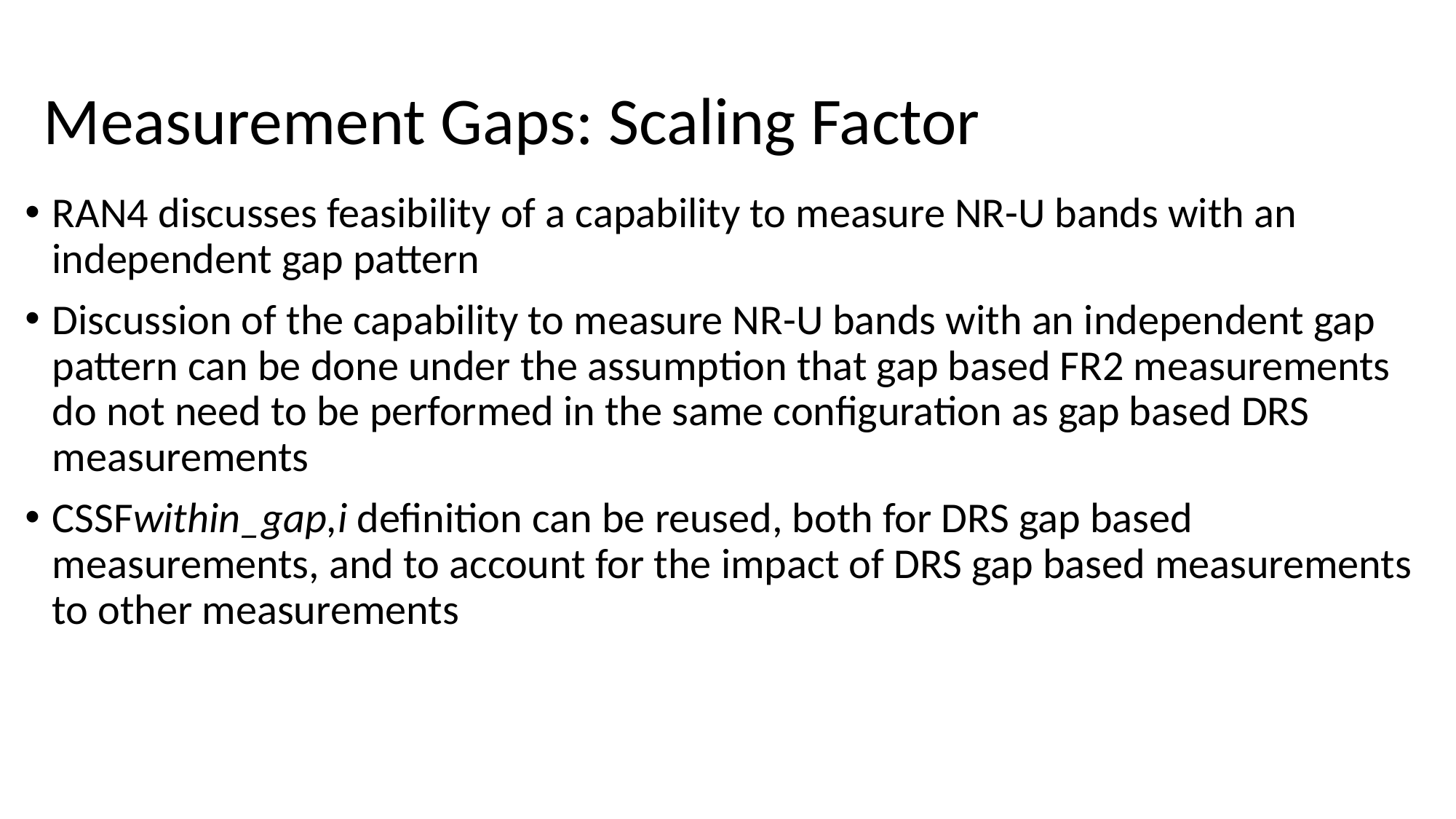

# Measurement Gaps: Scaling Factor
RAN4 discusses feasibility of a capability to measure NR-U bands with an independent gap pattern
Discussion of the capability to measure NR-U bands with an independent gap pattern can be done under the assumption that gap based FR2 measurements do not need to be performed in the same configuration as gap based DRS measurements
CSSFwithin_gap,i definition can be reused, both for DRS gap based measurements, and to account for the impact of DRS gap based measurements to other measurements